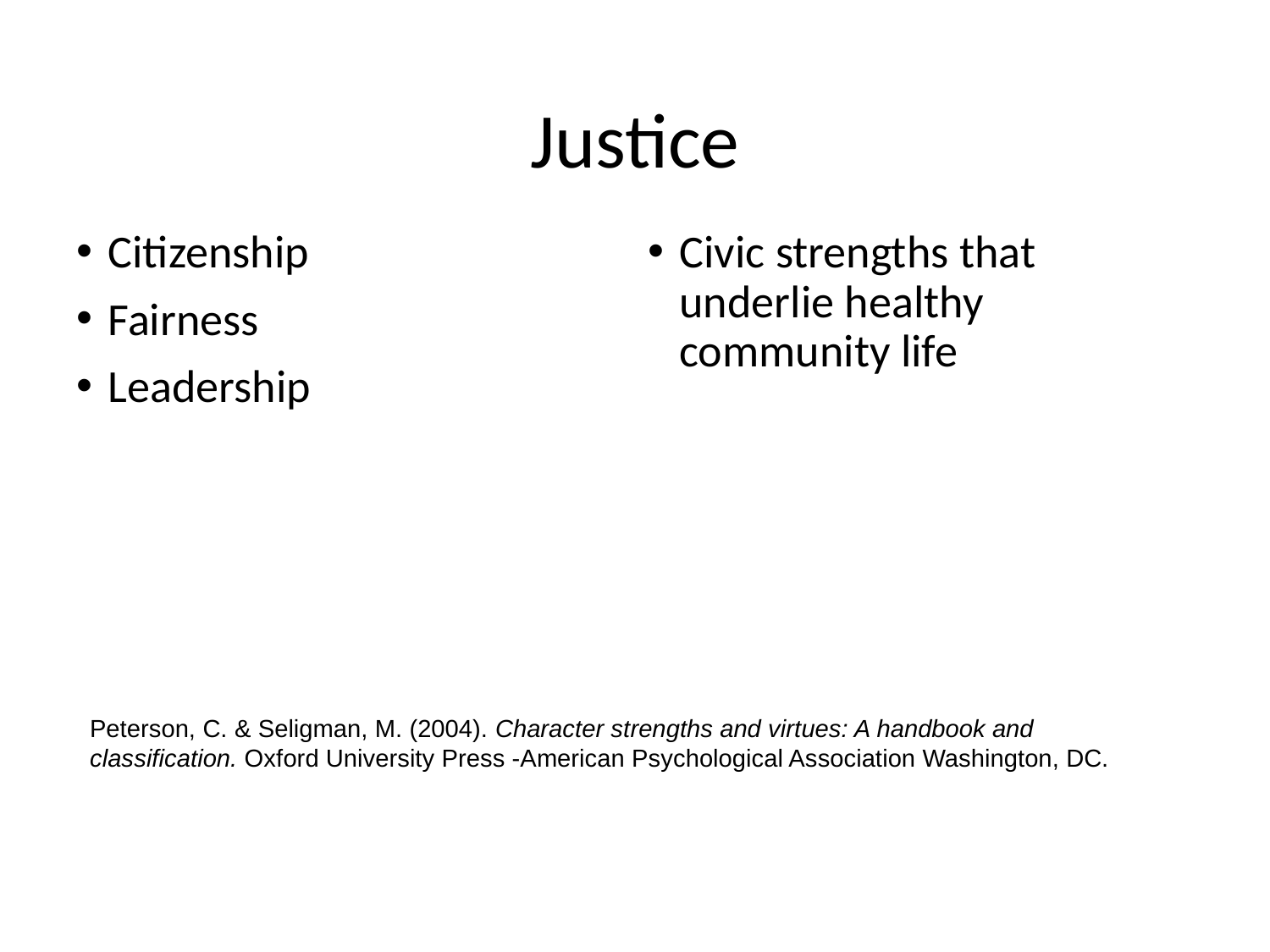

# Justice
Citizenship
Fairness
Leadership
Civic strengths that underlie healthy community life
Peterson, C. & Seligman, M. (2004). Character strengths and virtues: A handbook and
classification. Oxford University Press -American Psychological Association Washington, DC.
P